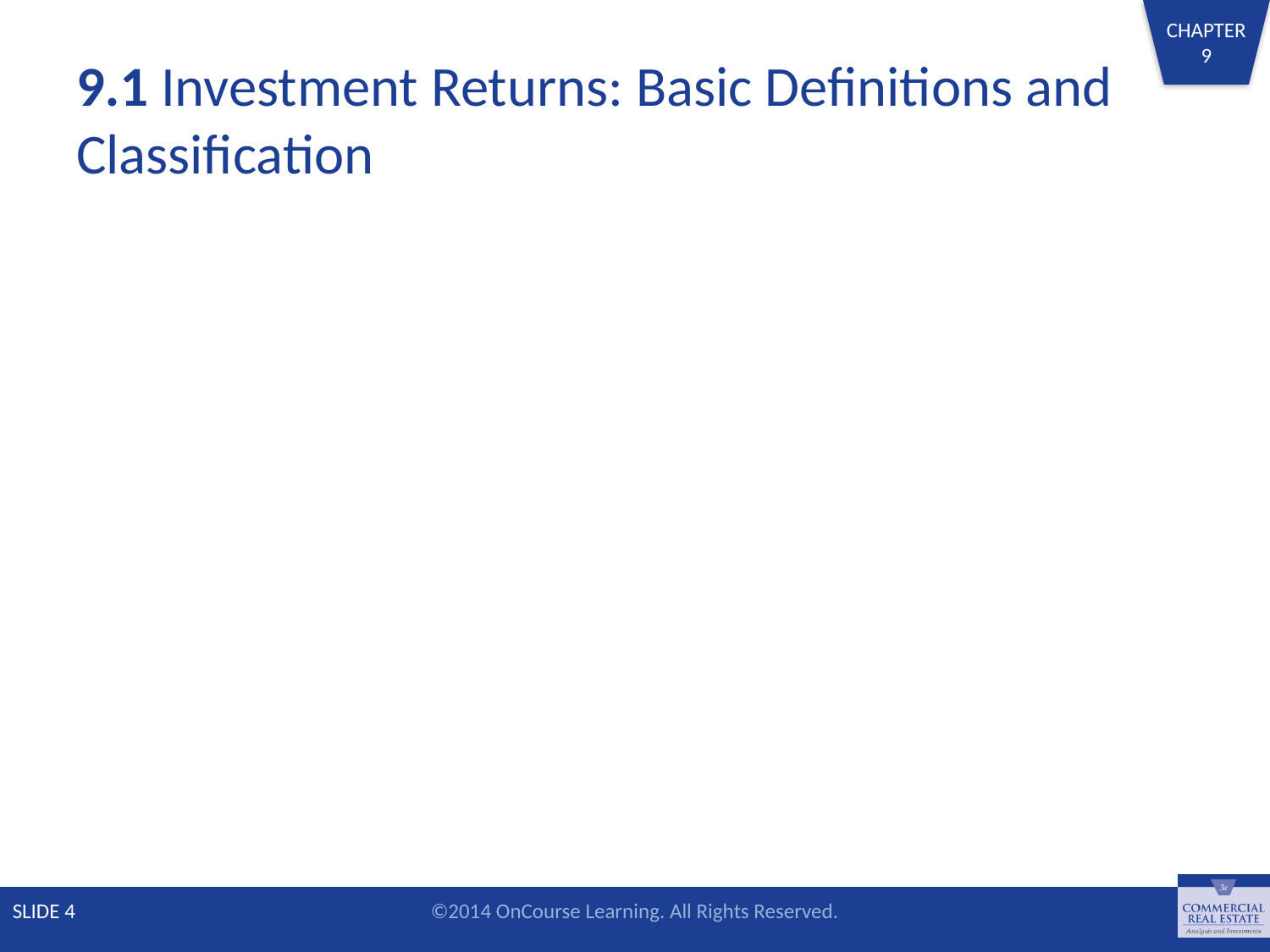

# 9.1 Investment Returns: Basic Definitions and Classification

SLIDE 4